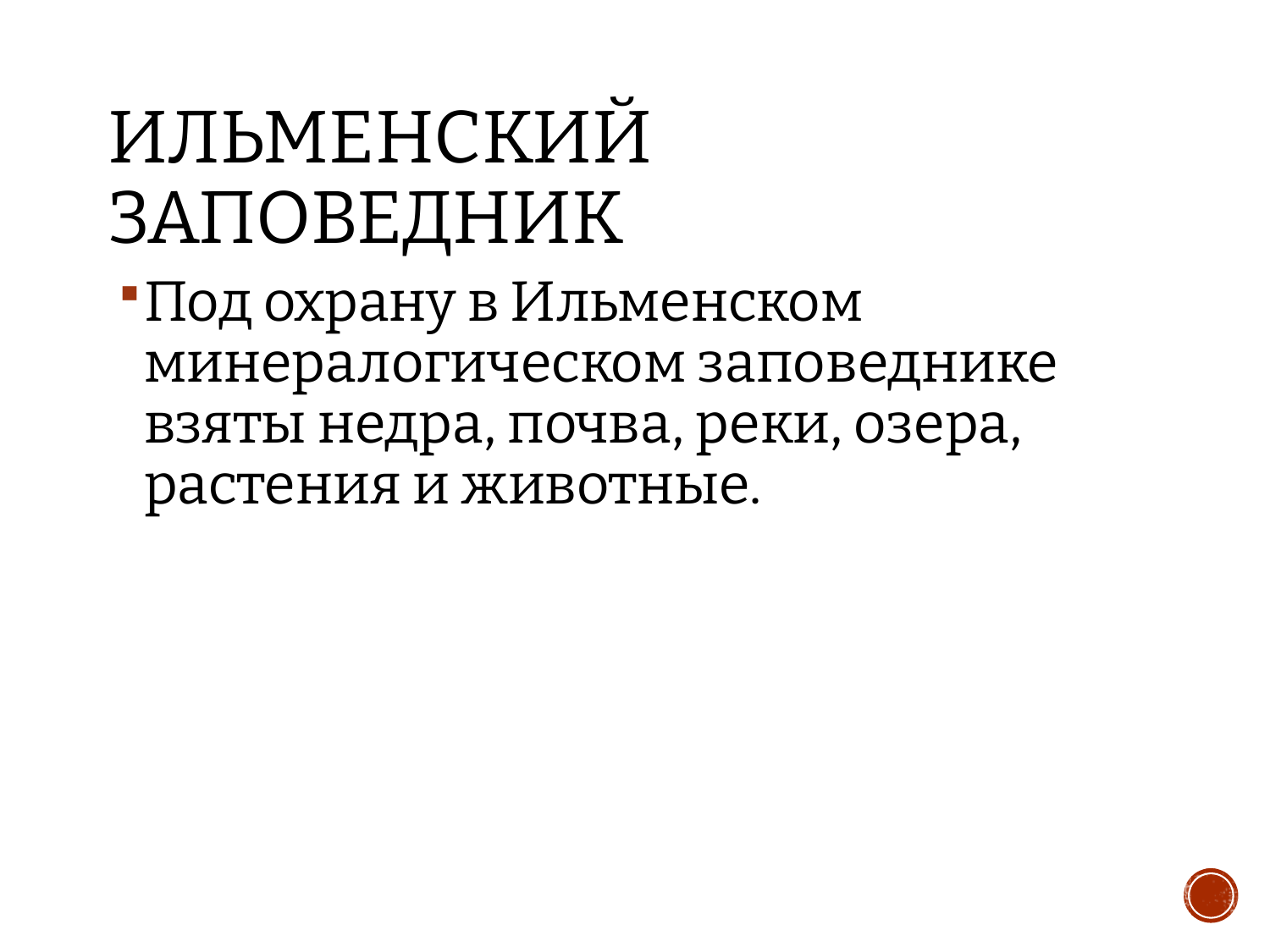

# Ильменский заповедник
Под охрану в Ильменском минералогическом заповеднике взяты недра, почва, реки, озера, растения и животные.